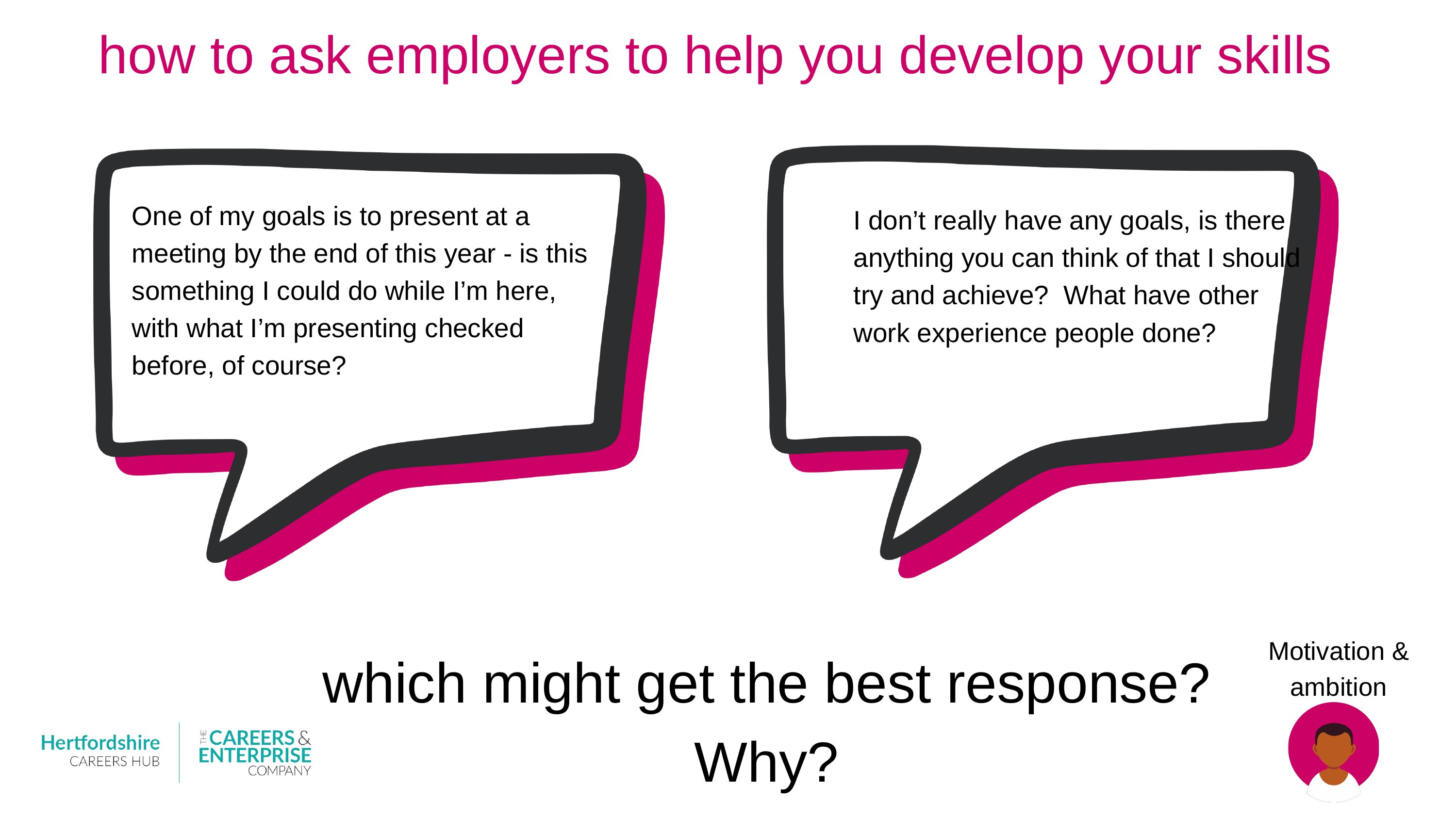

how to ask employers to help you develop your skills

One of my goals is to present at a meeting by the end of this year - is this something I could do while I’m here, with what I’m presenting checked before, of course?
I don’t really have any goals, is there anything you can think of that I should try and achieve?  What have other work experience people done?
Motivation & ambition
which might get the best response?
Why?